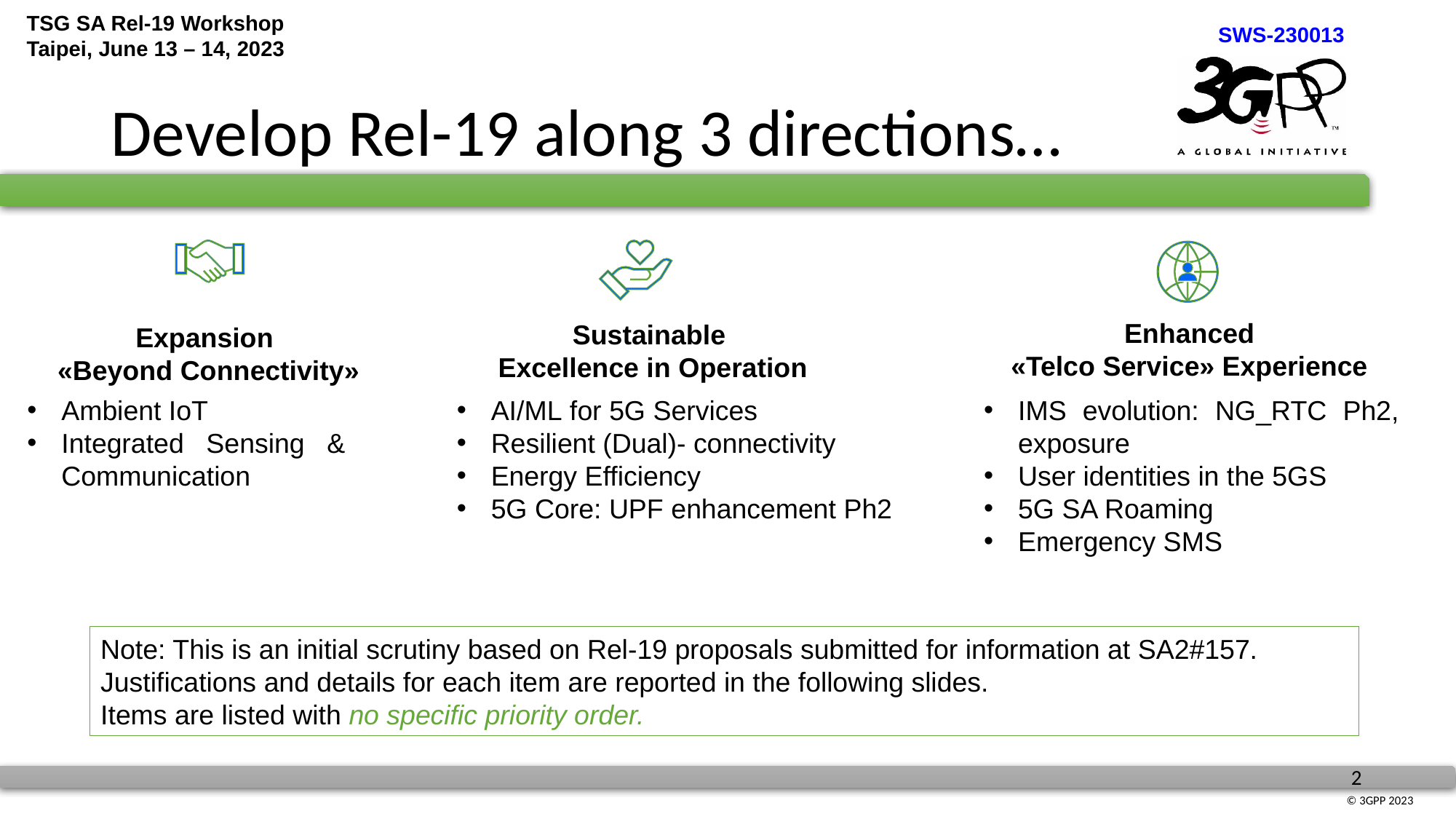

# Develop Rel-19 along 3 directions…

Enhanced
«Telco Service» Experience ​
Sustainable
Excellence in Operation​
Expansion
«Beyond Connectivity​»
Ambient IoT​
Integrated Sensing & Communication

AI/ML for 5G Services​
Resilient (Dual)- connectivity​
Energy Efficiency
5G Core: UPF enhancement Ph2
IMS evolution: NG_RTC Ph2, exposure
User identities in the 5GS​
5G SA Roaming
Emergency SMS
Note: This is an initial scrutiny based on Rel-19 proposals submitted for information at SA2#157.
Justifications and details for each item are reported in the following slides.
Items are listed with no specific priority order.